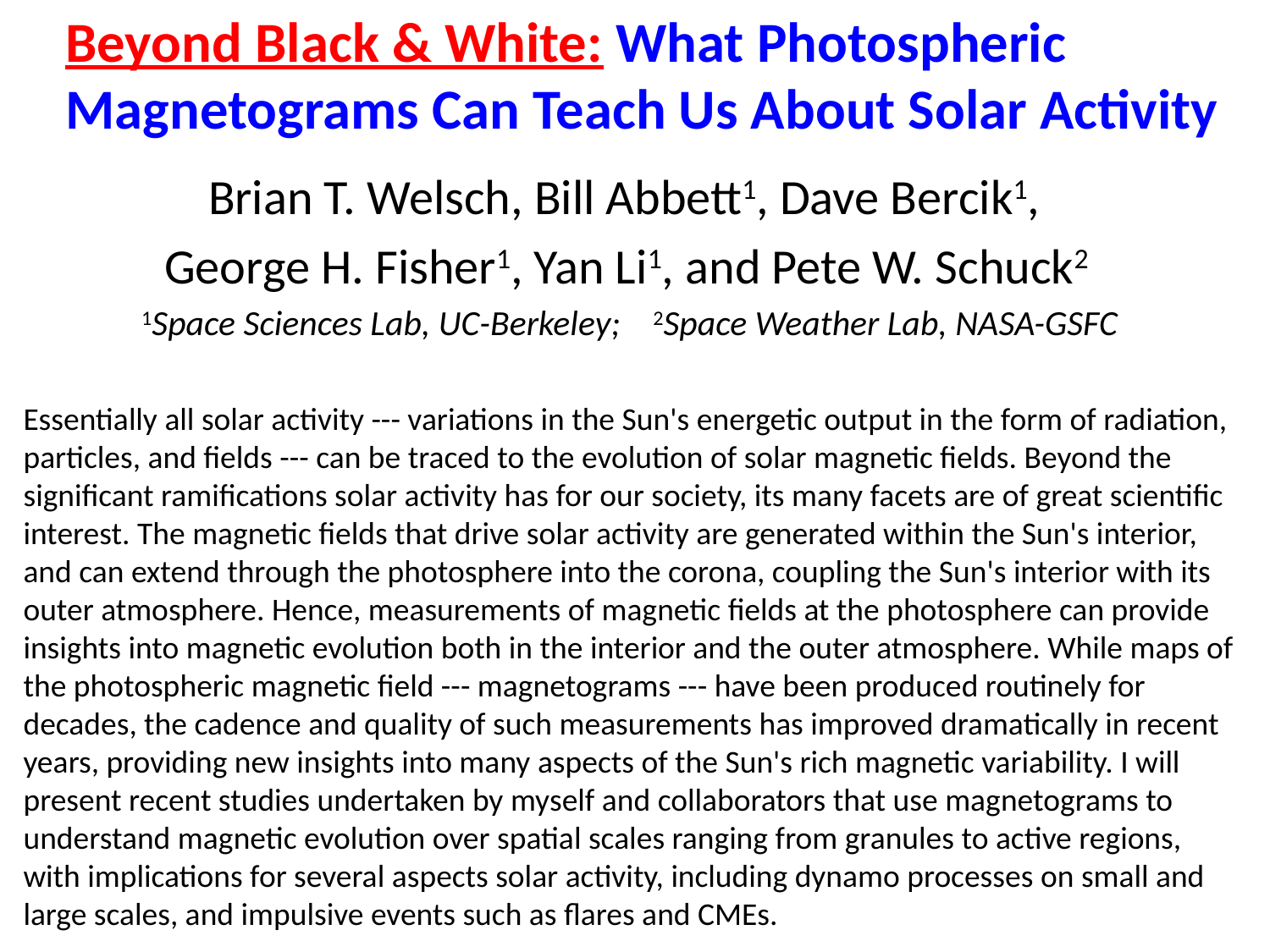

# Beyond Black & White: What Photospheric Magnetograms Can Teach Us About Solar Activity
Brian T. Welsch, Bill Abbett1, Dave Bercik1,
George H. Fisher1, Yan Li1, and Pete W. Schuck2
1Space Sciences Lab, UC-Berkeley;    2Space Weather Lab, NASA-GSFC

Essentially all solar activity --- variations in the Sun's energetic output in the form of radiation, particles, and fields --- can be traced to the evolution of solar magnetic fields. Beyond the significant ramifications solar activity has for our society, its many facets are of great scientific interest. The magnetic fields that drive solar activity are generated within the Sun's interior, and can extend through the photosphere into the corona, coupling the Sun's interior with its outer atmosphere. Hence, measurements of magnetic fields at the photosphere can provide insights into magnetic evolution both in the interior and the outer atmosphere. While maps of the photospheric magnetic field --- magnetograms --- have been produced routinely for decades, the cadence and quality of such measurements has improved dramatically in recent years, providing new insights into many aspects of the Sun's rich magnetic variability. I will present recent studies undertaken by myself and collaborators that use magnetograms to understand magnetic evolution over spatial scales ranging from granules to active regions, with implications for several aspects solar activity, including dynamo processes on small and large scales, and impulsive events such as flares and CMEs.